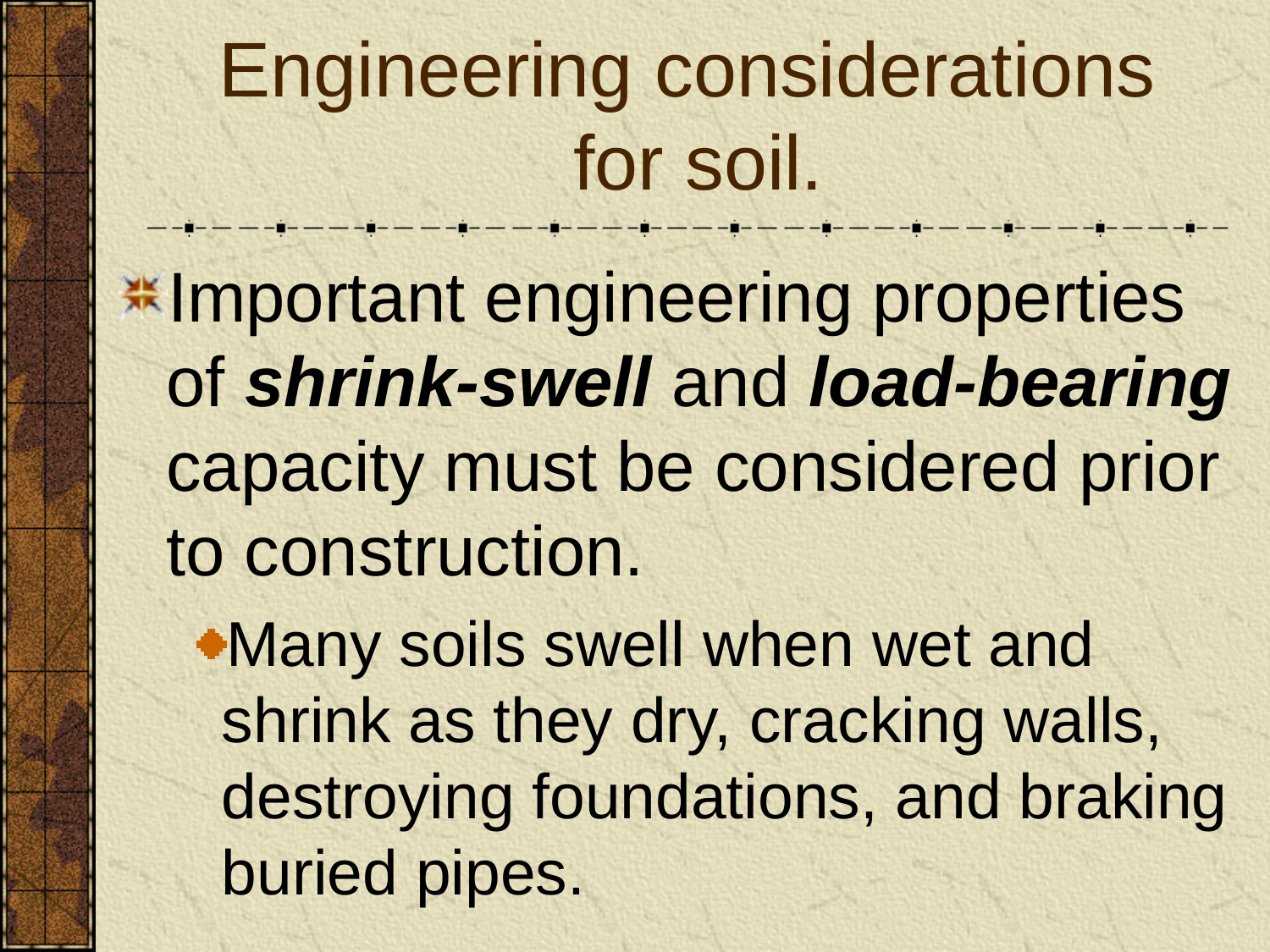

# Engineering considerations for soil.
Important engineering properties of shrink-swell and load-bearing capacity must be considered prior to construction.
Many soils swell when wet and shrink as they dry, cracking walls, destroying foundations, and braking buried pipes.